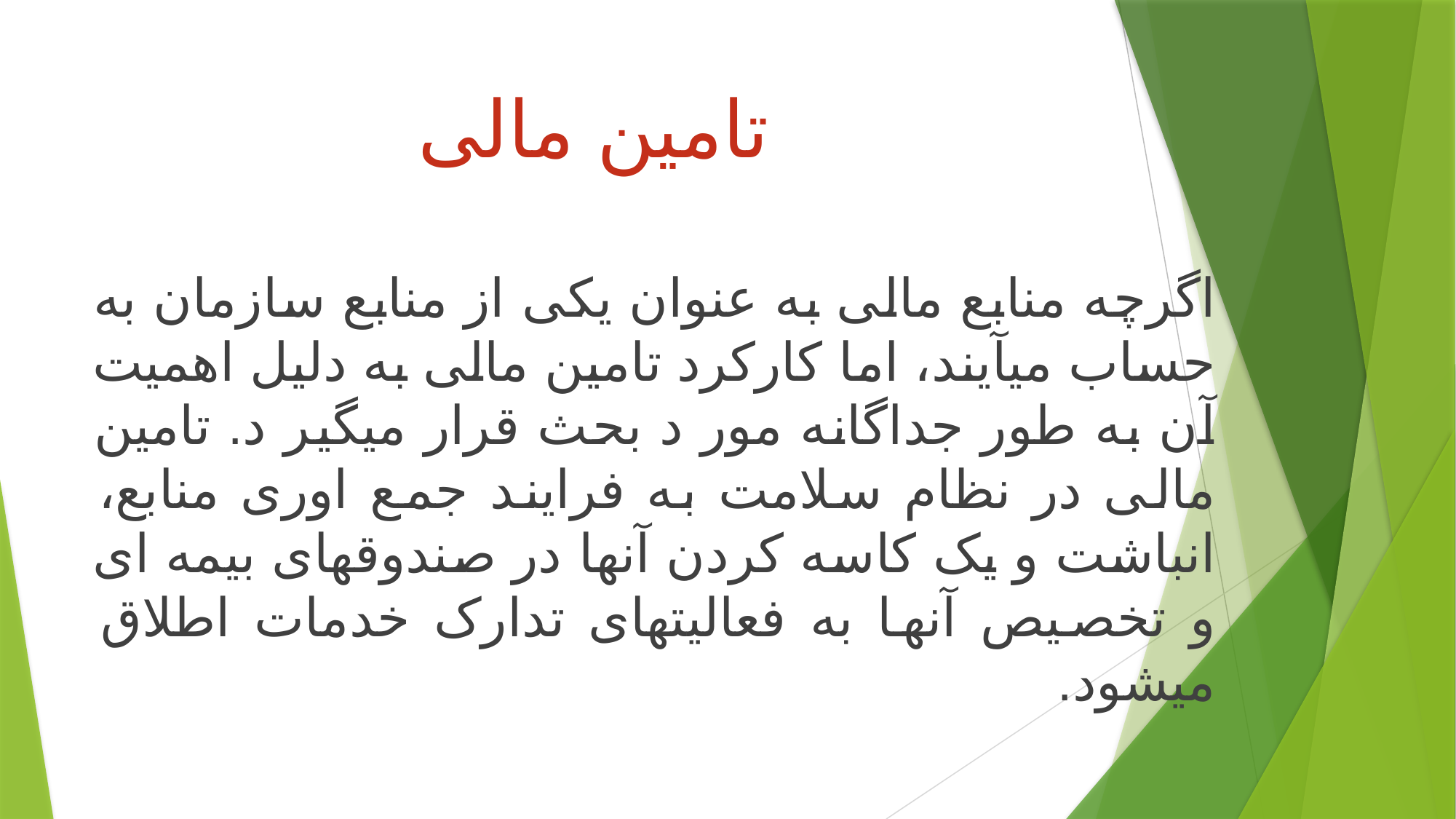

# تامین مالی
اگرچه منابع مالی به عنوان یکی از منابع سازمان به حساب میآیند، اما کارکرد تامین مالی به دلیل اهمیت آن به طور جداگانه مور د بحث قرار میگیر د. تامین مالی در نظام سلامت به فرایند جمع اوری منابع، انباشت و یک کاسه کردن آنها در صندوقهای بیمه ای و تخصیص آنها به فعالیتهای تدارک خدمات اطلاق میشود.